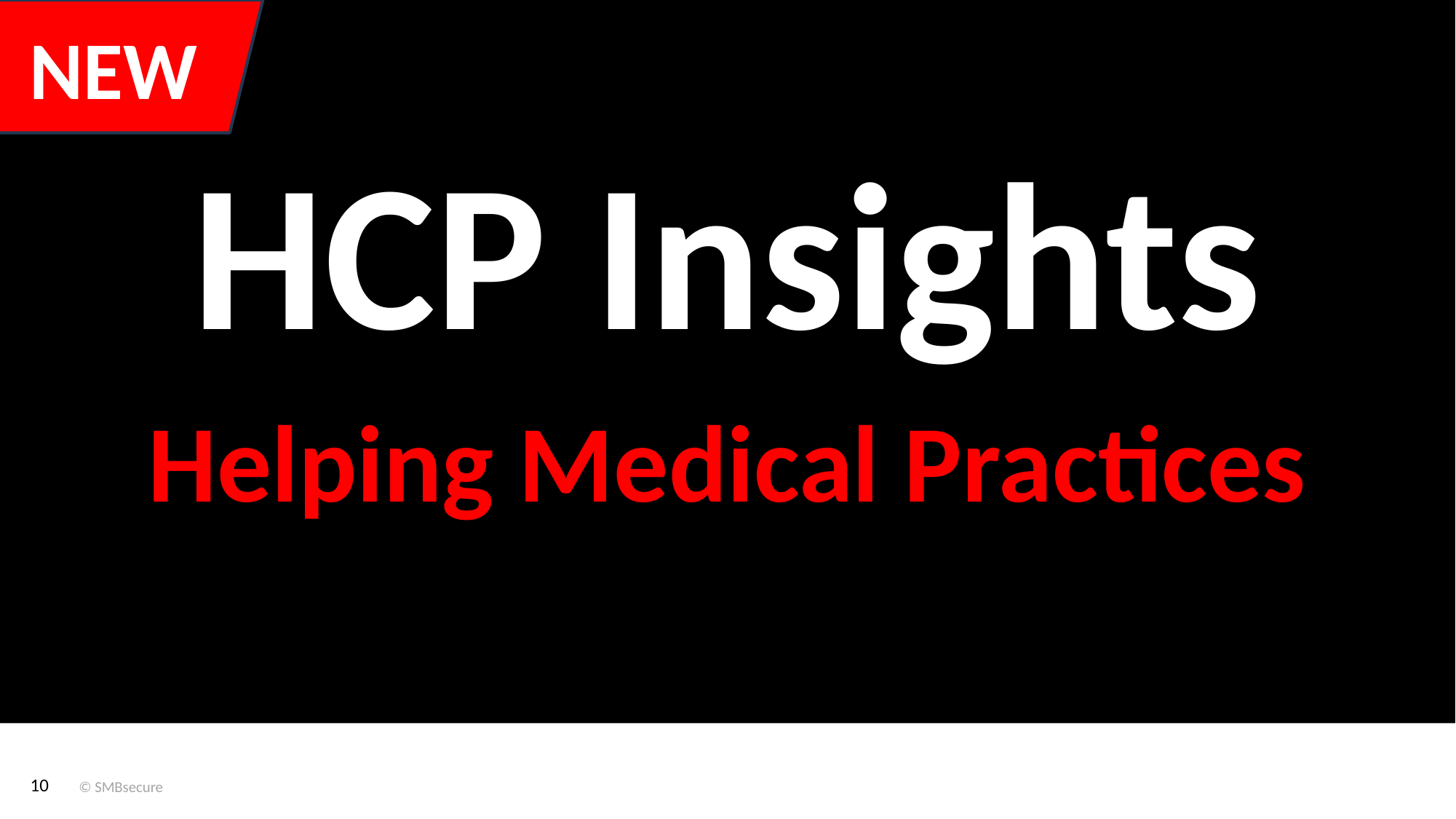

HCP Insights
Helping Medical Practices

NEW
#